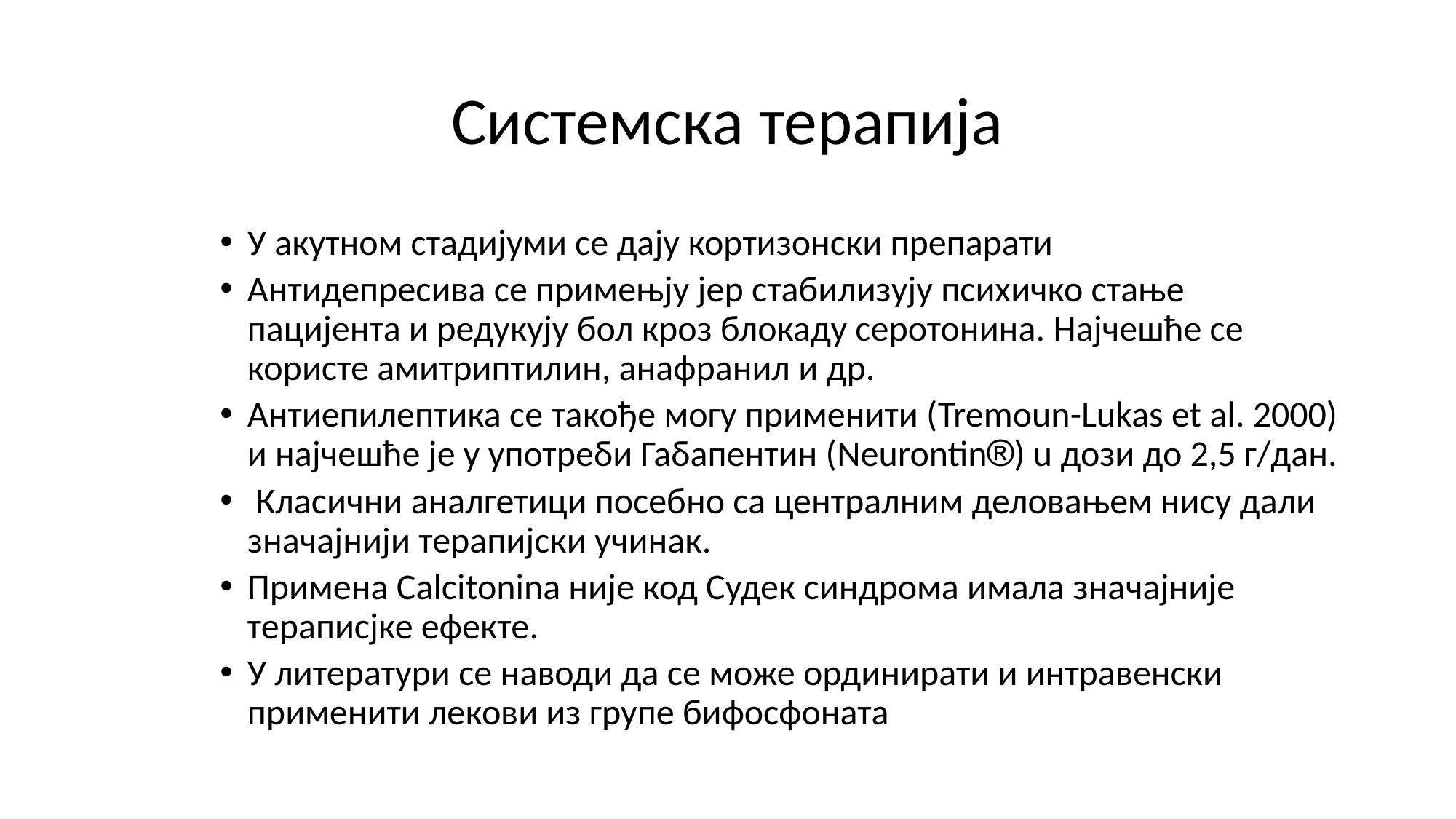

# Системска терапија
У акутном стадијуми се дају кортизонски препарати
Антидепресива се примењју јер стабилизују психичко стање пацијента и редукују бол кроз блокаду серотонина. Најчешће се користе амитриптилин, анафранил и др.
Антиепилептика се такође могу применити (Tremoun-Lukas et al. 2000) и најчешће је у употреби Габапентин (Neurontin®) u дози до 2,5 г/дан.
 Класични аналгетици посебно са централним деловањем нису дали значајнији терапијски учинак.
Примена Calcitonina није код Судек синдрома имала значајније тераписјке ефекте.
У литератури се наводи да се може ординирати и интравенски применити лекови из групе бифосфоната